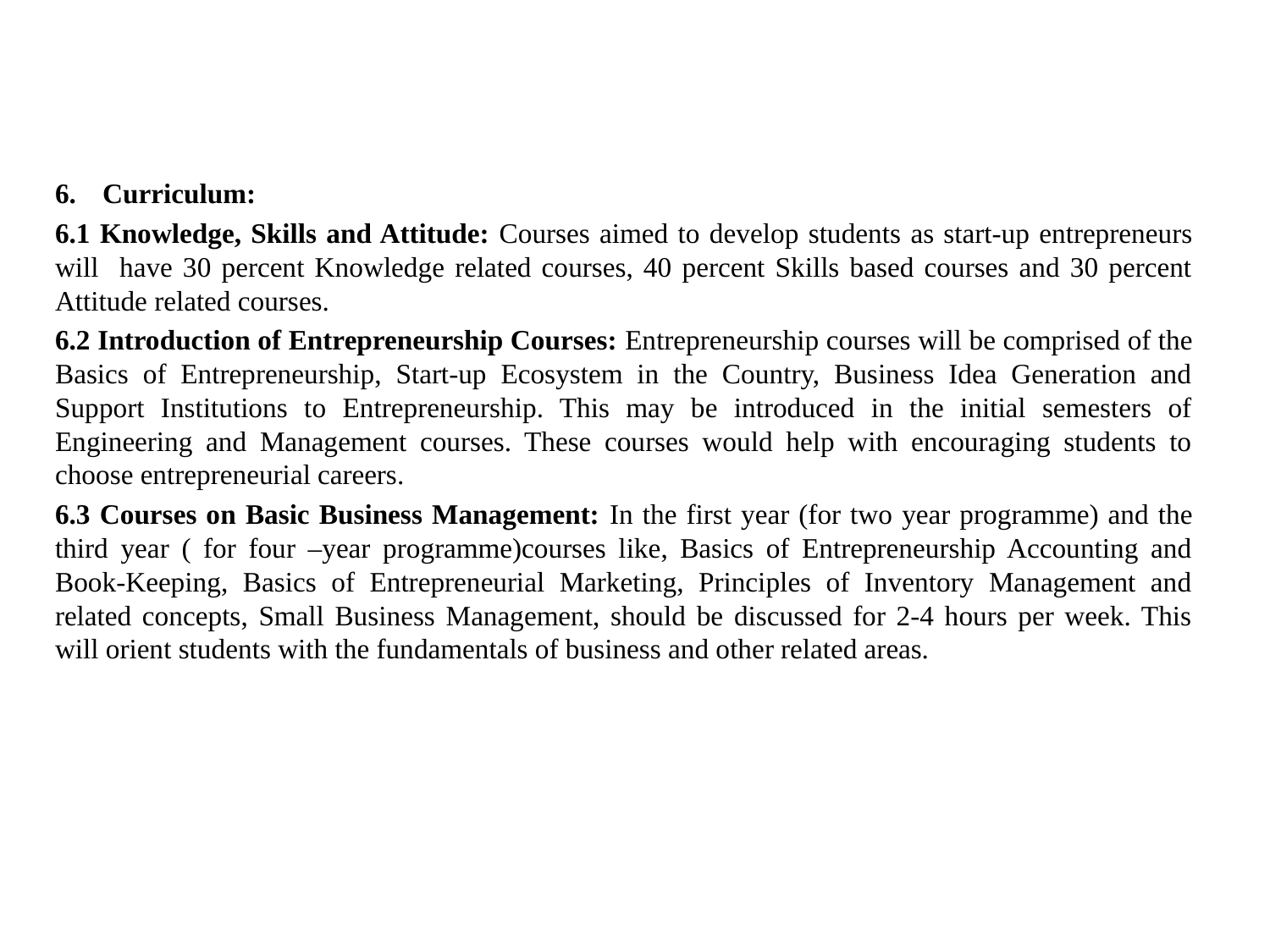

Curriculum:
6.1 Knowledge, Skills and Attitude: Courses aimed to develop students as start-up entrepreneurs will  have 30 percent Knowledge related courses, 40 percent Skills based courses and 30 percent Attitude related courses.
6.2 Introduction of Entrepreneurship Courses: Entrepreneurship courses will be comprised of the Basics of Entrepreneurship, Start-up Ecosystem in the Country, Business Idea Generation and Support Institutions to Entrepreneurship. This may be introduced in the initial semesters of Engineering and Management courses. These courses would help with encouraging students to choose entrepreneurial careers.
6.3 Courses on Basic Business Management: In the first year (for two year programme) and the third year ( for four –year programme)courses like, Basics of Entrepreneurship Accounting and Book-Keeping, Basics of Entrepreneurial Marketing, Principles of Inventory Management and related concepts, Small Business Management, should be discussed for 2-4 hours per week. This will orient students with the fundamentals of business and other related areas.